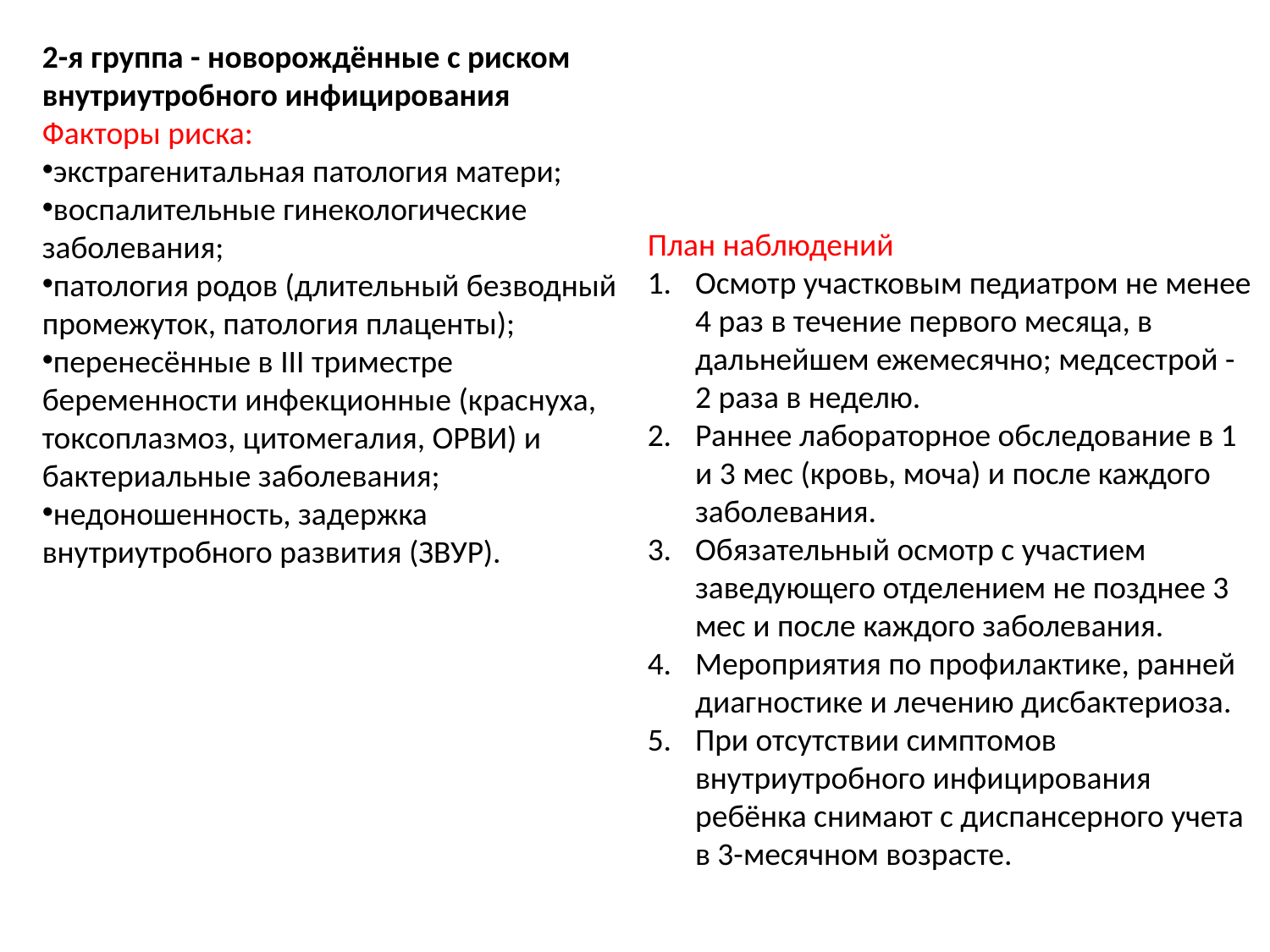

2-я группа - новорождённые с риском внутриутробного инфицирования
Факторы риска:
экстрагенитальная патология матери;
воспалительные гинекологические заболевания;
патология родов (длительный безводный промежуток, патология плаценты);
перенесённые в III триместре беременности инфекционные (краснуха,
токсоплазмоз, цитомегалия, ОРВИ) и бактериальные заболевания;
недоношенность, задержка внутриутробного развития (ЗВУР).
План наблюдений
Осмотр участковым педиатром не менее 4 раз в течение первого месяца, в дальнейшем ежемесячно; медсестрой - 2 раза в неделю.
Раннее лабораторное обследование в 1 и 3 мес (кровь, моча) и после каждого заболевания.
Обязательный осмотр с участием заведующего отделением не позднее 3 мес и после каждого заболевания.
Мероприятия по профилактике, ранней диагностике и лечению дисбактериоза.
При отсутствии симптомов внутриутробного инфицирования ребёнка снимают с диспансерного учета в 3-месячном возрасте.